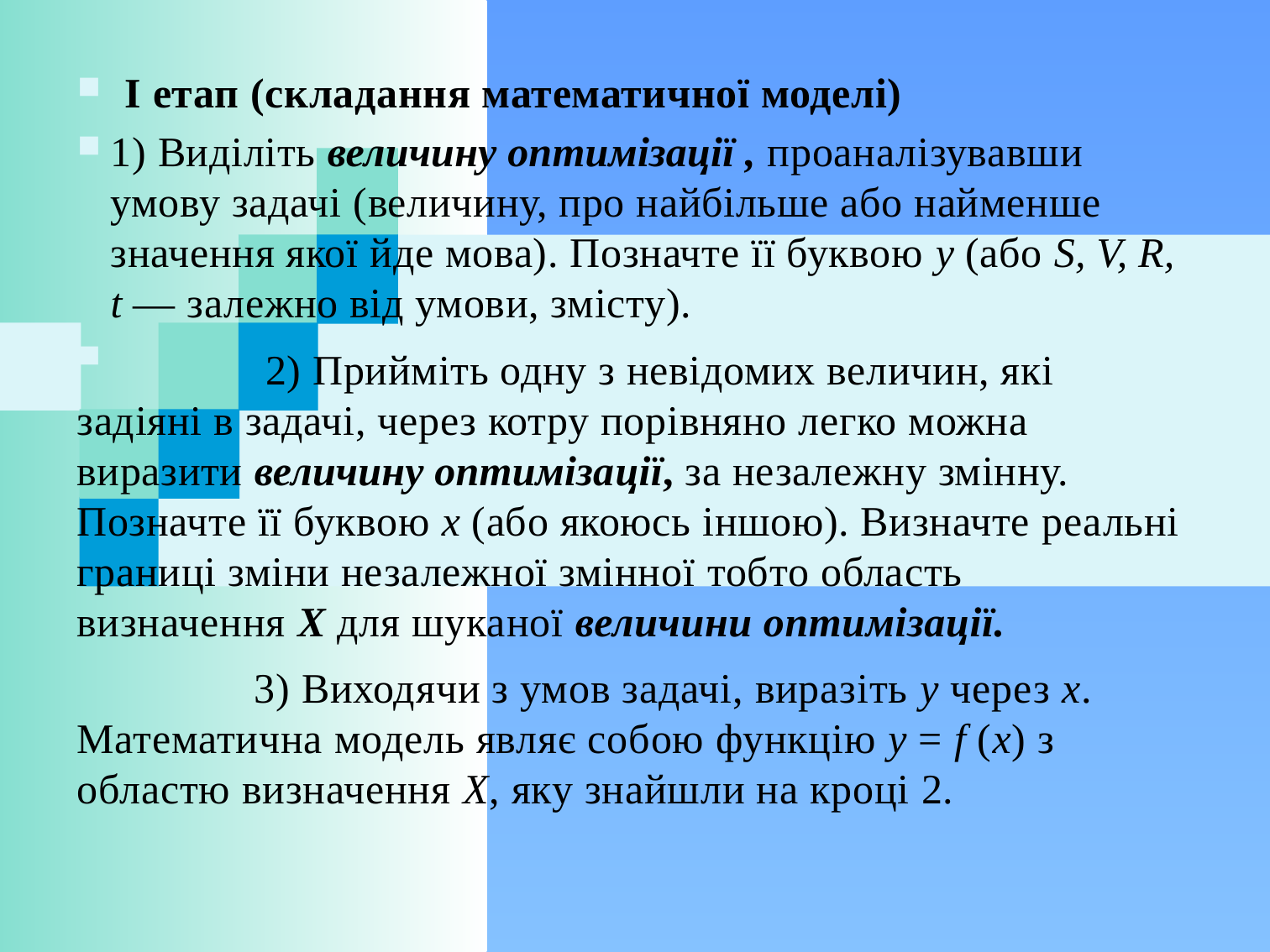

І етап (складання математичної моделі)
1) Виділіть величину оптимізації , проаналізувавши умову задачі (величину, про найбільше або найменше значення якої йде мова). Позначте її буквою y (або S, V, R, t — залежно від умови, змісту).

#
                 2) Прийміть одну з невідомих величин, які задіяні в задачі, через котру порівняно легко можна виразити величину оптиміза­ції, за незалежну змінну. Позначте її буквою x (або якоюсь іншою). Визначте реальні границі зміни незалежної змінної тобто область визначення X для шуканої величини оптимізації.
             3) Виходячи з умов задачі, виразіть y через x. Математична модель являє собою функцію y = f (x) з областю визначення X, яку знайшли на кроці 2.